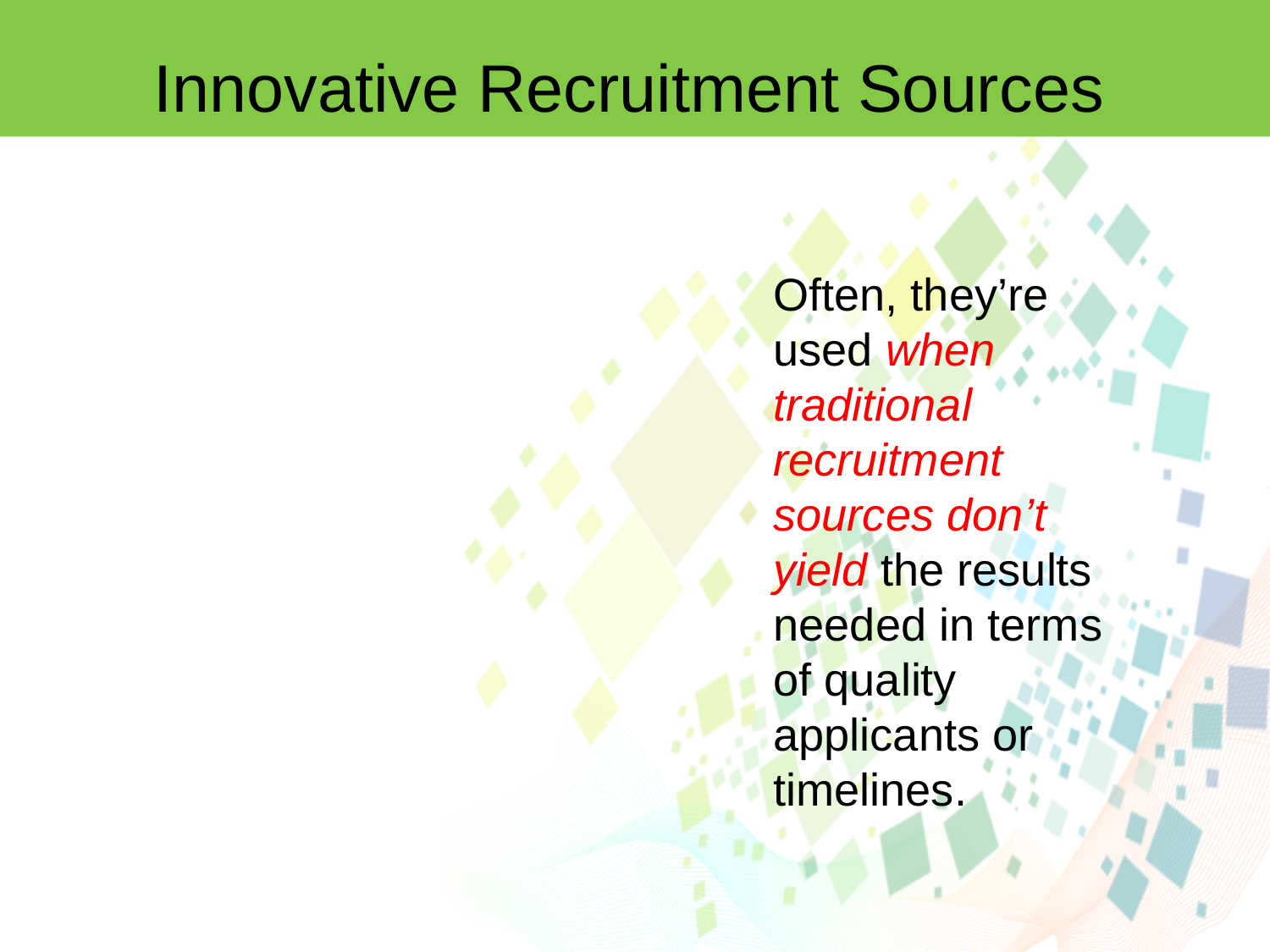

Innovative Recruitment Sources
Often, they’re used when traditional recruitment
sources don’t yield the results needed in terms of quality applicants or timelines.